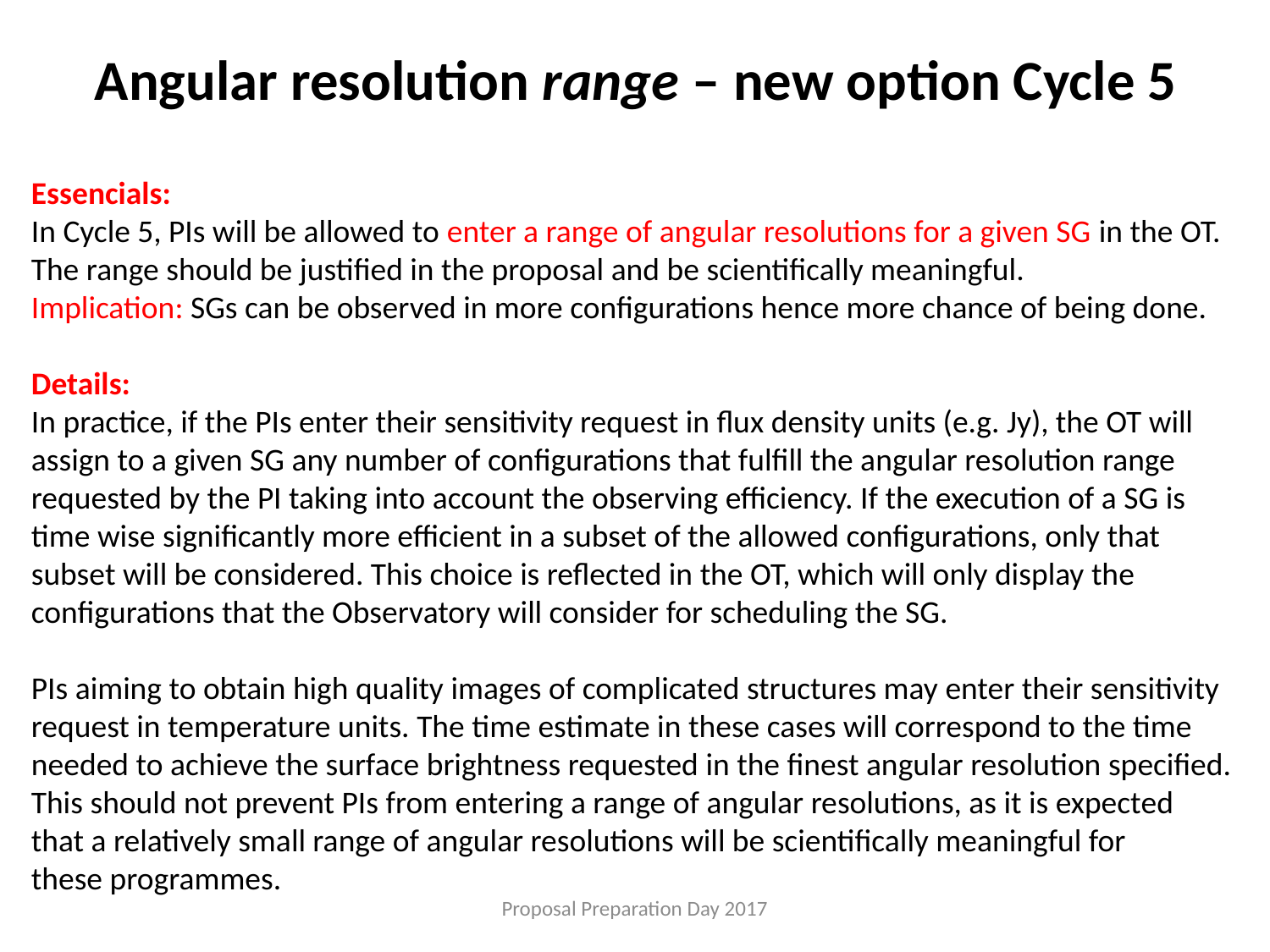

Angular resolution range – new option Cycle 5
Essencials:
In Cycle 5, PIs will be allowed to enter a range of angular resolutions for a given SG in the OT.
The range should be justified in the proposal and be scientifically meaningful.
Implication: SGs can be observed in more configurations hence more chance of being done.

Details:
In practice, if the PIs enter their sensitivity request in flux density units (e.g. Jy), the OT will
assign to a given SG any number of configurations that fulfill the angular resolution range
requested by the PI taking into account the observing efficiency. If the execution of a SG is
time wise significantly more efficient in a subset of the allowed configurations, only that
subset will be considered. This choice is reflected in the OT, which will only display the
configurations that the Observatory will consider for scheduling the SG.

PIs aiming to obtain high quality images of complicated structures may enter their sensitivity
request in temperature units. The time estimate in these cases will correspond to the time
needed to achieve the surface brightness requested in the finest angular resolution specified.
This should not prevent PIs from entering a range of angular resolutions, as it is expected
that a relatively small range of angular resolutions will be scientifically meaningful for
these programmes.

Proposal Preparation Day 2017